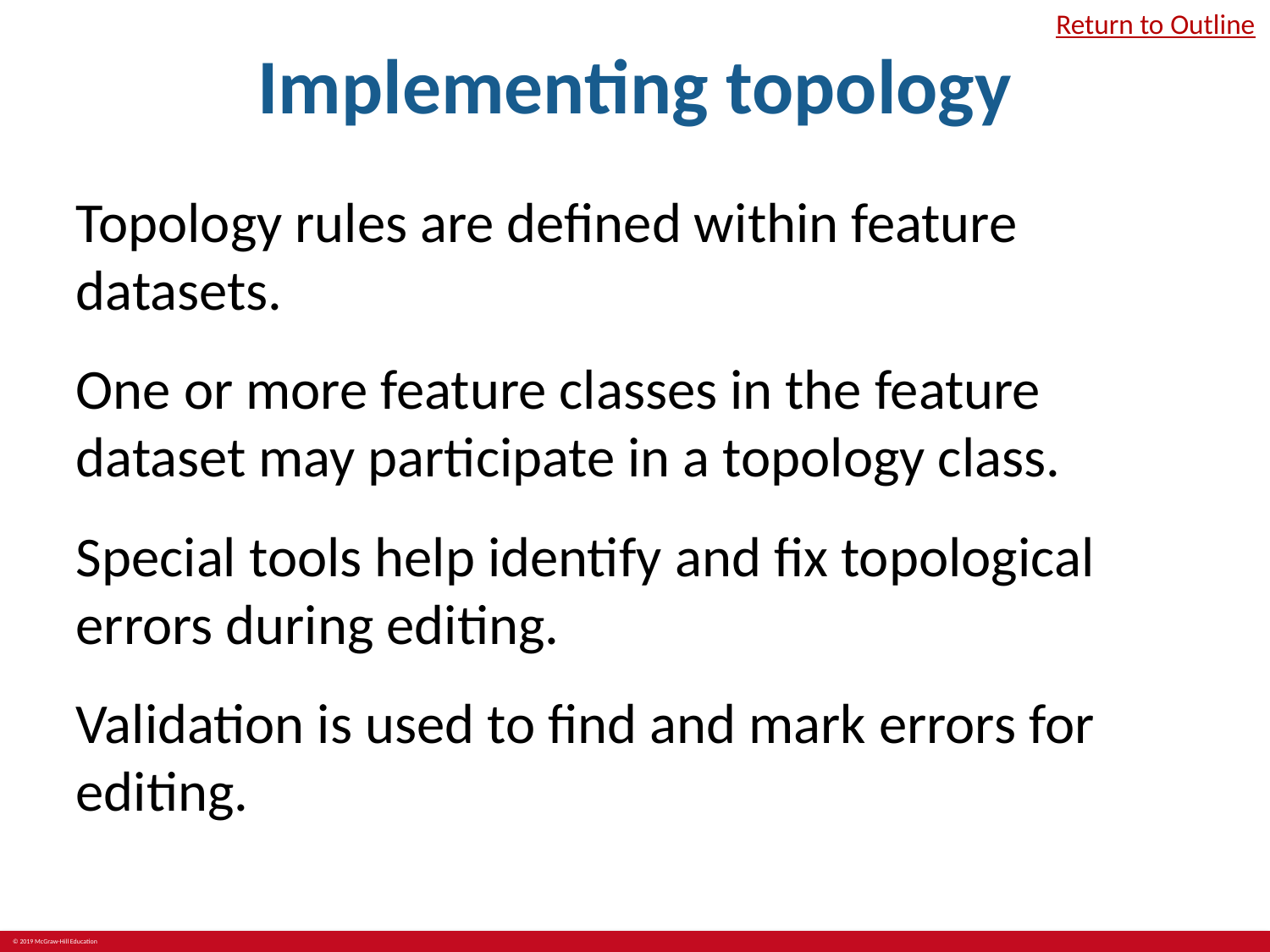

# Implementing topology
Return to Outline
Topology rules are defined within feature datasets.
One or more feature classes in the feature dataset may participate in a topology class.
Special tools help identify and fix topological errors during editing.
Validation is used to find and mark errors for editing.